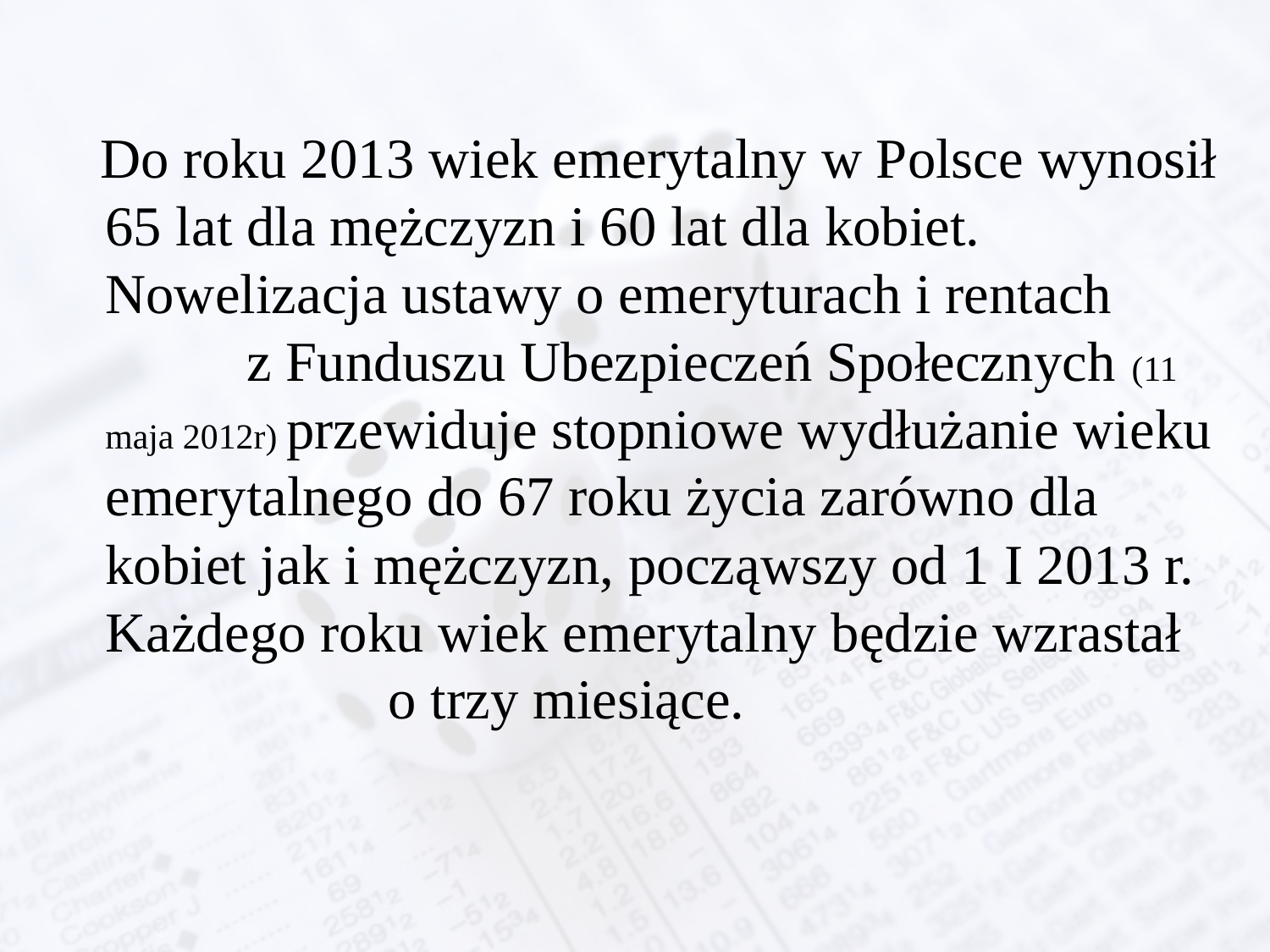

#

   Do roku 2013 wiek emerytalny w Polsce wynosił 65 lat dla mężczyzn i 60 lat dla kobiet.
Nowelizacja ustawy o emeryturach i rentach                  z Funduszu Ubezpieczeń Społecznych (11 maja 2012r) przewiduje stopniowe wydłużanie wieku emerytalnego do 67 roku życia zarówno dla kobiet jak i mężczyzn, począwszy od 1 I 2013 r.
Każdego roku wiek emerytalny będzie wzrastał                       o trzy miesiące.